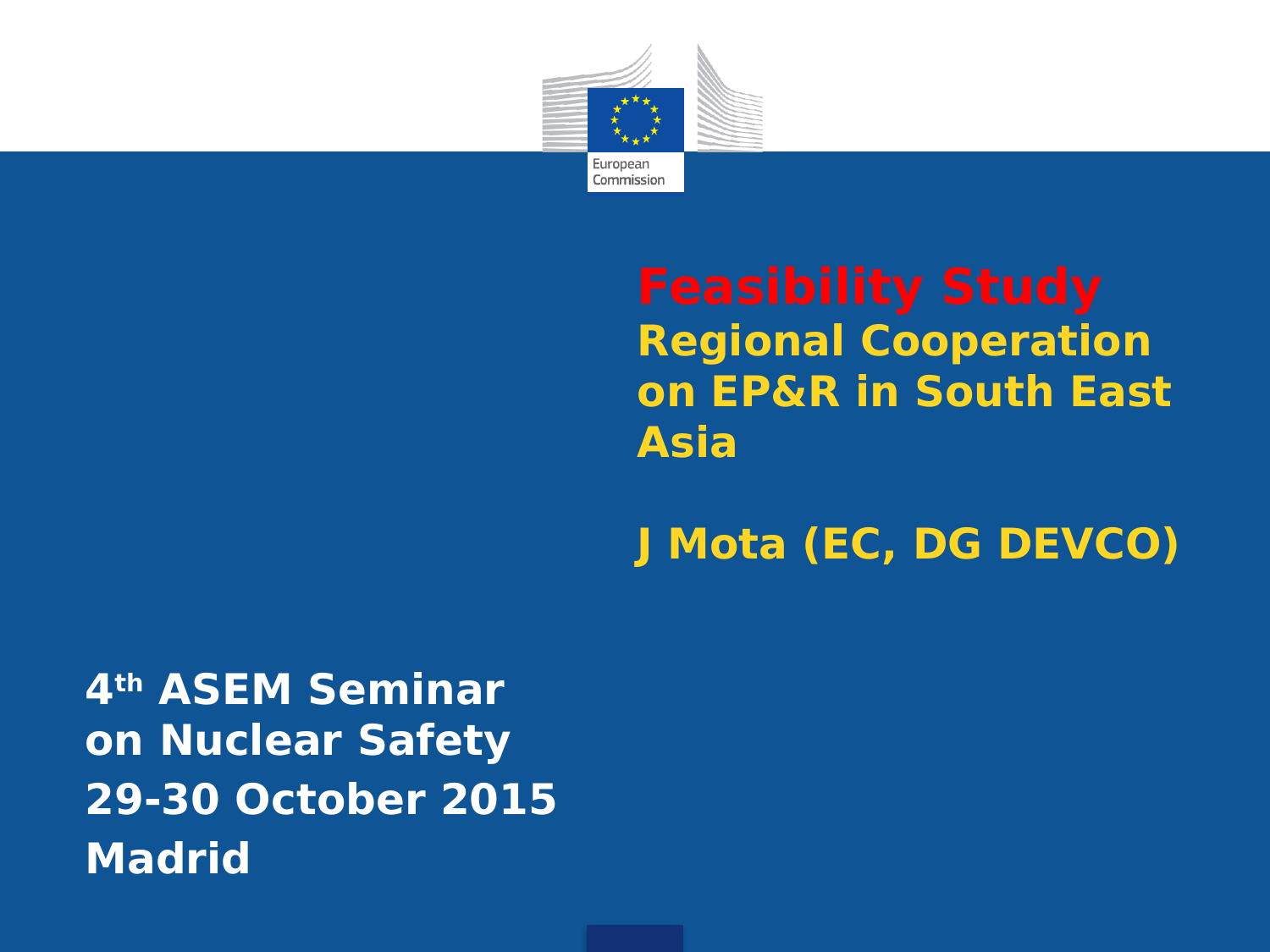

# Feasibility Study Regional Cooperation on EP&R in South East Asia J Mota (EC, DG DEVCO)
4th ASEM Seminar on Nuclear Safety
29-30 October 2015
Madrid